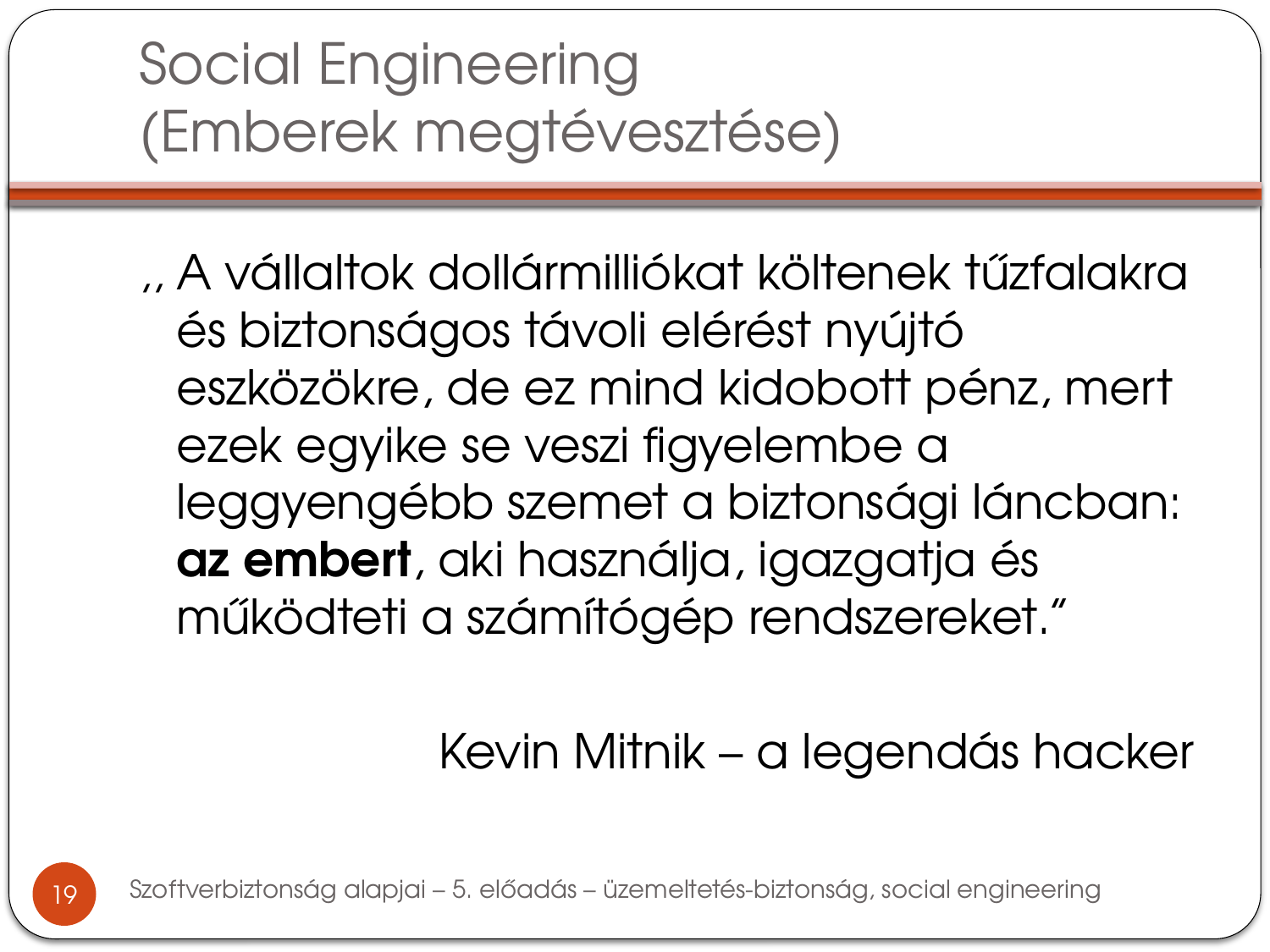

# Social Engineering (Emberek megtévesztése)
,, A vállaltok dollármilliókat költenek tűzfalakra és biztonságos távoli elérést nyújtó eszközökre, de ez mind kidobott pénz, mert ezek egyike se veszi figyelembe a leggyengébb szemet a biztonsági láncban: az embert, aki használja, igazgatja és működteti a számítógép rendszereket.”

Kevin Mitnik – a legendás hacker
Szoftverbiztonság alapjai – 5. előadás – üzemeltetés-biztonság, social engineering
19